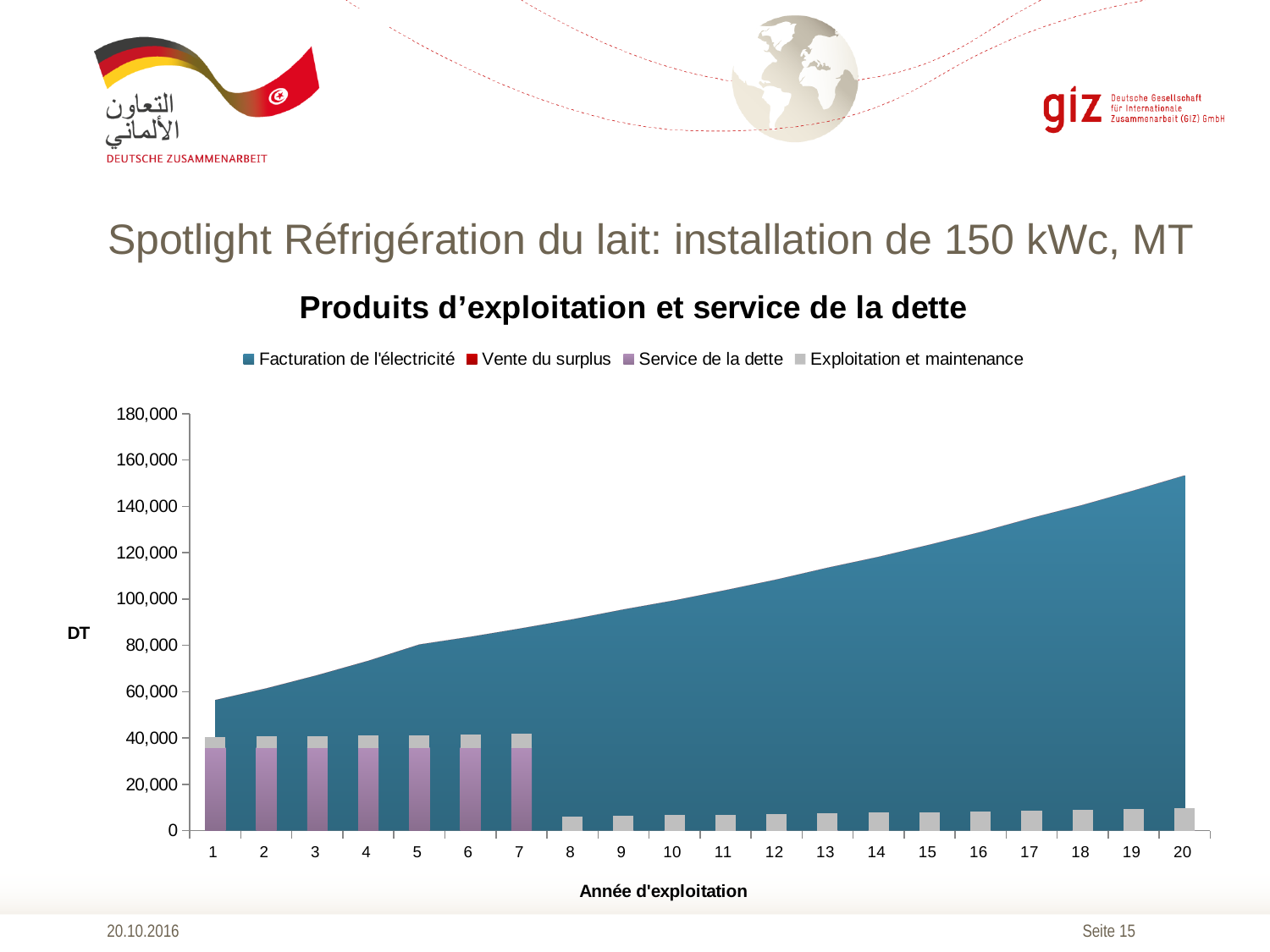

# Spotlight Réfrigération du lait: installation de 150 kWc, MT

### Chart: Produits d’exploitation et service de la dette

| Category |  |  |  |  |
|---|---|---|---|---|
| 1 | 56421.736098904126 | 0.0 | 35791.17660819033 | 4692.82191780822 |
| 2 | 61458.636316575015 | 0.0 | 35791.17660782233 | 4867.200000000001 |
| 3 | 67140.88040192888 | 0.0 | 35791.17660887217 | 5061.888000000001 |
| 4 | 73360.72453858146 | 0.0 | 35791.17660814269 | 5264.363520000001 |
| 5 | 80388.60980184194 | 0.0 | 35791.17660857017 | 5489.937891103564 |
| 6 | 83694.66889740051 | 0.0 | 35791.17661019025 | 5693.935583232002 |
| 7 | 87378.45338932508 | 0.0 | 35791.17660699994 | 5921.693006561282 |
| 8 | 91227.39499696944 | 0.0 | 0.0 | 6158.560726823734 |
| 9 | 95509.83880619632 | 0.0 | 0.0 | 6422.450835775853 |
| 10 | 99450.63720421656 | 0.0 | 0.0 | 6661.099282132551 |
| 11 | 103840.72311464215 | 0.0 | 0.0 | 6927.5432534178535 |
| 12 | 108427.56702008161 | 0.0 | 0.0 | 7204.644983554568 |
| 13 | 113530.16403757992 | 0.0 | 0.0 | 7513.359086411538 |
| 14 | 118227.1364243285 | 0.0 | 0.0 | 7792.544014212621 |
| 15 | 123458.66825755504 | 0.0 | 0.0 | 8104.245774781125 |
| 16 | 128924.60680292724 | 0.0 | 0.0 | 8428.41560577237 |
| 17 | 135004.30450245275 | 0.0 | 0.0 | 8789.567441592317 |
| 18 | 140602.1262736593 | 0.0 | 0.0 | 9116.174319203397 |
| 19 | 146836.11271272963 | 0.0 | 0.0 | 9480.821291971532 |
| 20 | 153349.3598385068 | 0.0 | 0.0 | 9860.054143650394 |
20.10.2016